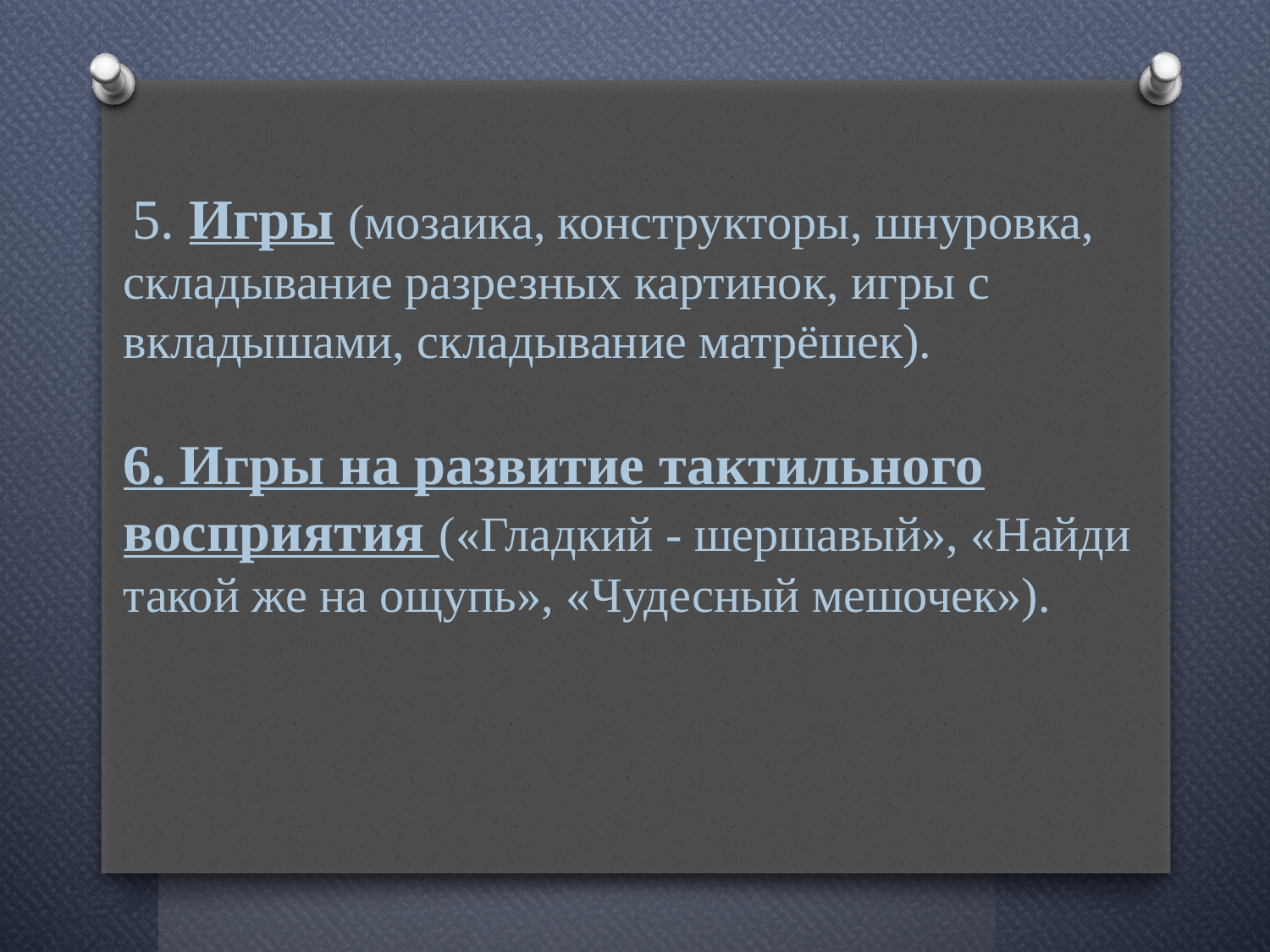

5. Игры (мозаика, конструкторы, шнуровка, складывание разрезных картинок, игры с вкладышами, складывание матрёшек).

6. Игры на развитие тактильного восприятия («Гладкий - шершавый», «Найди такой же на ощупь», «Чудесный мешочек»).